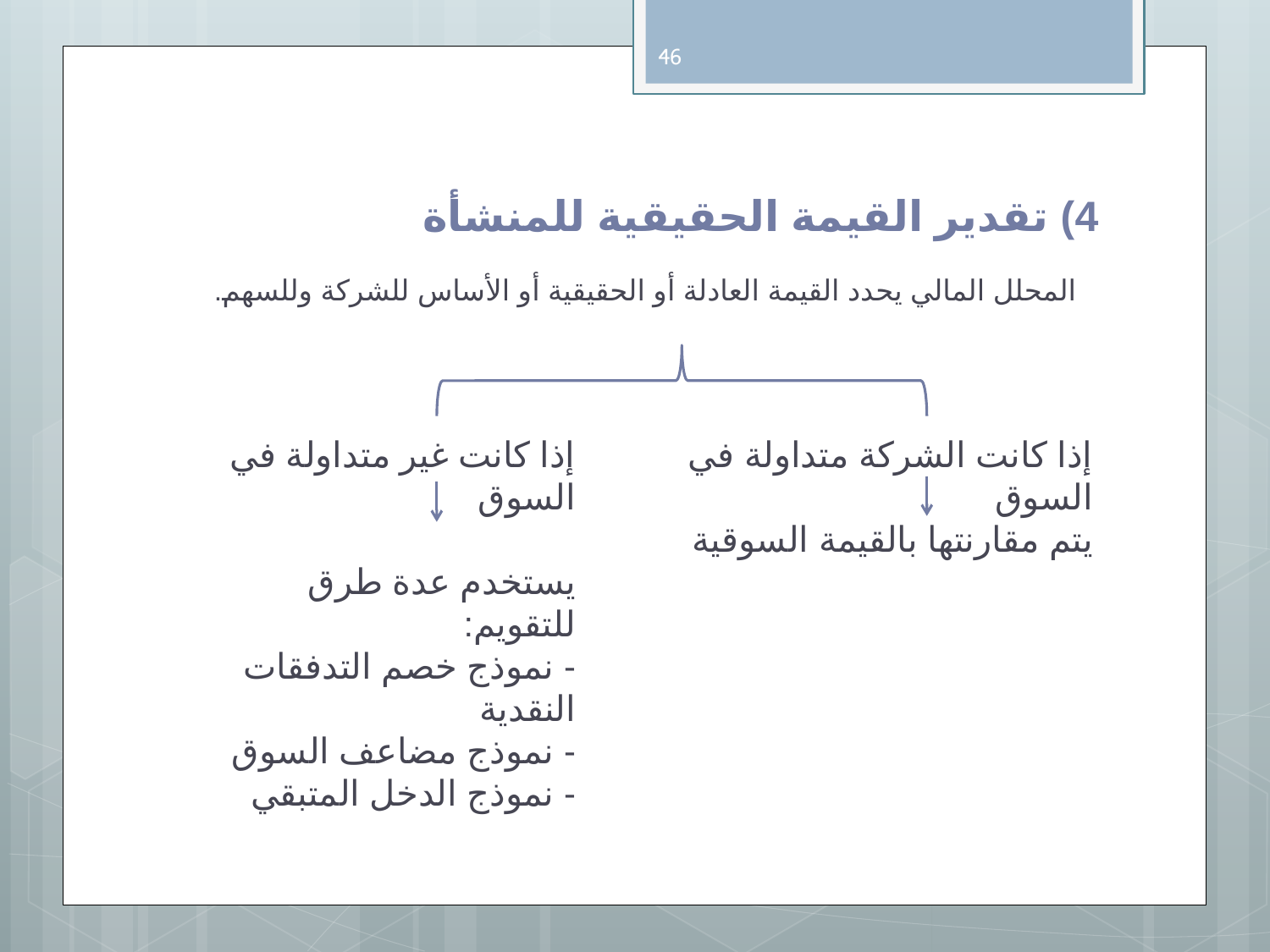

46

# 4) تقدير القيمة الحقيقية للمنشأة
المحلل المالي يحدد القيمة العادلة أو الحقيقية أو الأساس للشركة وللسهم.

إذا كانت غير متداولة في السوق

يستخدم عدة طرق للتقويم:
- نموذج خصم التدفقات النقدية
- نموذج مضاعف السوق
- نموذج الدخل المتبقي
إذا كانت الشركة متداولة في السوق
يتم مقارنتها بالقيمة السوقية